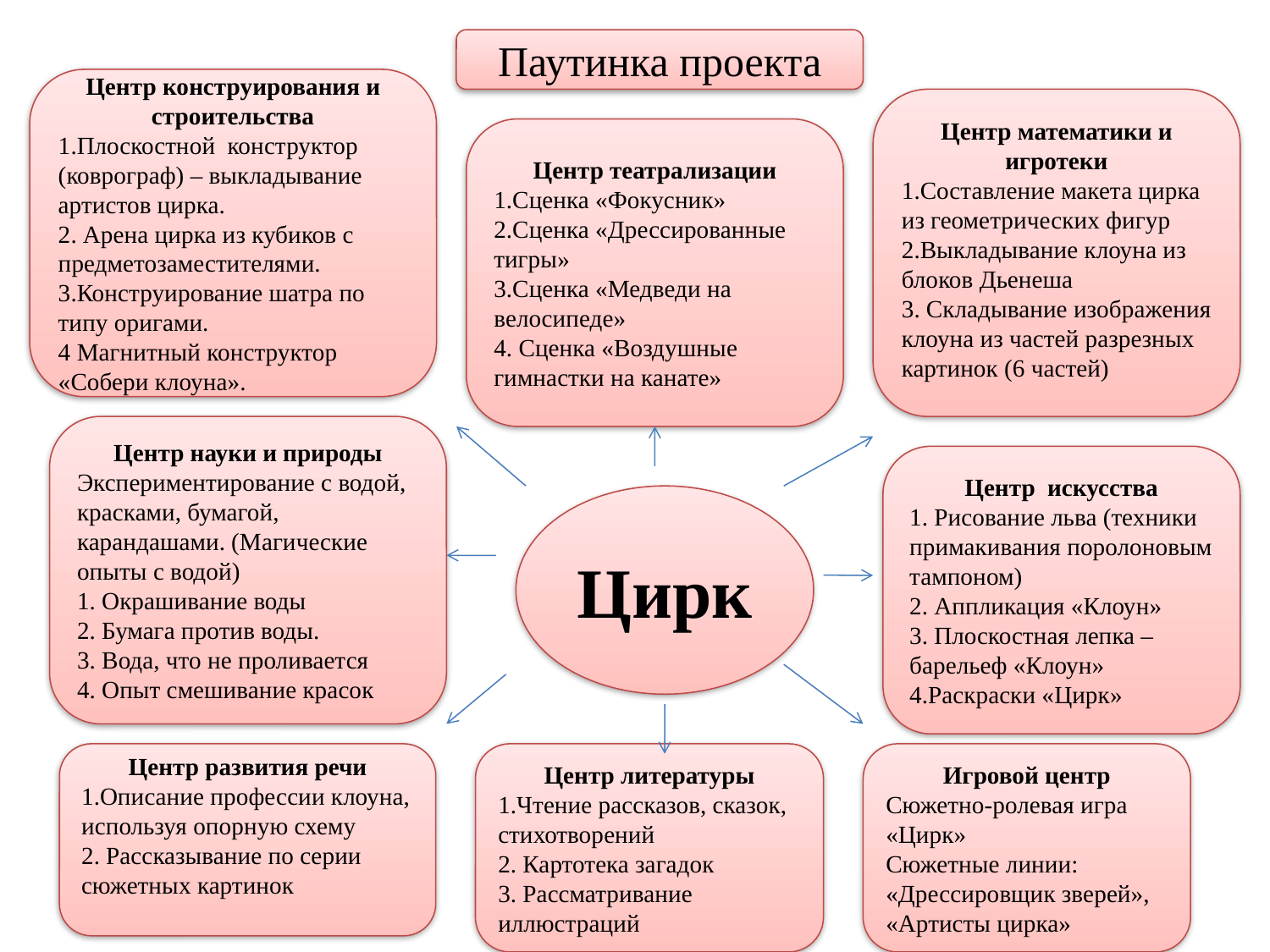

Паутинка проекта
Центр конструирования и строительства
1.Плоскостной  конструктор (коврограф) – выкладывание артистов цирка.
2. Арена цирка из кубиков с предметозаместителями.
3.Конструирование шатра по типу оригами.
4 Магнитный конструктор
«Собери клоуна».

Центр математики и игротеки
1.Составление макета цирка из геометрических фигур
2.Выкладывание клоуна из блоков Дьенеша
3. Складывание изображения клоуна из частей разрезных картинок (6 частей)

Центр театрализации
1.Сценка «Фокусник»
2.Сценка «Дрессированные тигры»
3.Сценка «Медведи на велосипеде»
4. Сценка «Воздушные гимнастки на канате»

Центр науки и природы
Экспериментирование с водой, красками, бумагой, карандашами. (Магические опыты с водой)
1. Окрашивание воды
2. Бумага против воды.
3. Вода, что не проливается
4. Опыт смешивание красок

Центр  искусства
1. Рисование льва (техники примакивания поролоновым тампоном)
2. Аппликация «Клоун»
3. Плоскостная лепка –барельеф «Клоун»
4.Раскраски «Цирк»
Цирк
Игровой центр
Сюжетно-ролевая игра «Цирк»
Сюжетные линии: «Дрессировщик зверей»,
«Артисты цирка»
Центр развития речи
1.Описание профессии клоуна, используя опорную схему
2. Рассказывание по серии сюжетных картинок

Центр литературы
1.Чтение рассказов, сказок, стихотворений
2. Картотека загадок
3. Рассматривание иллюстраций